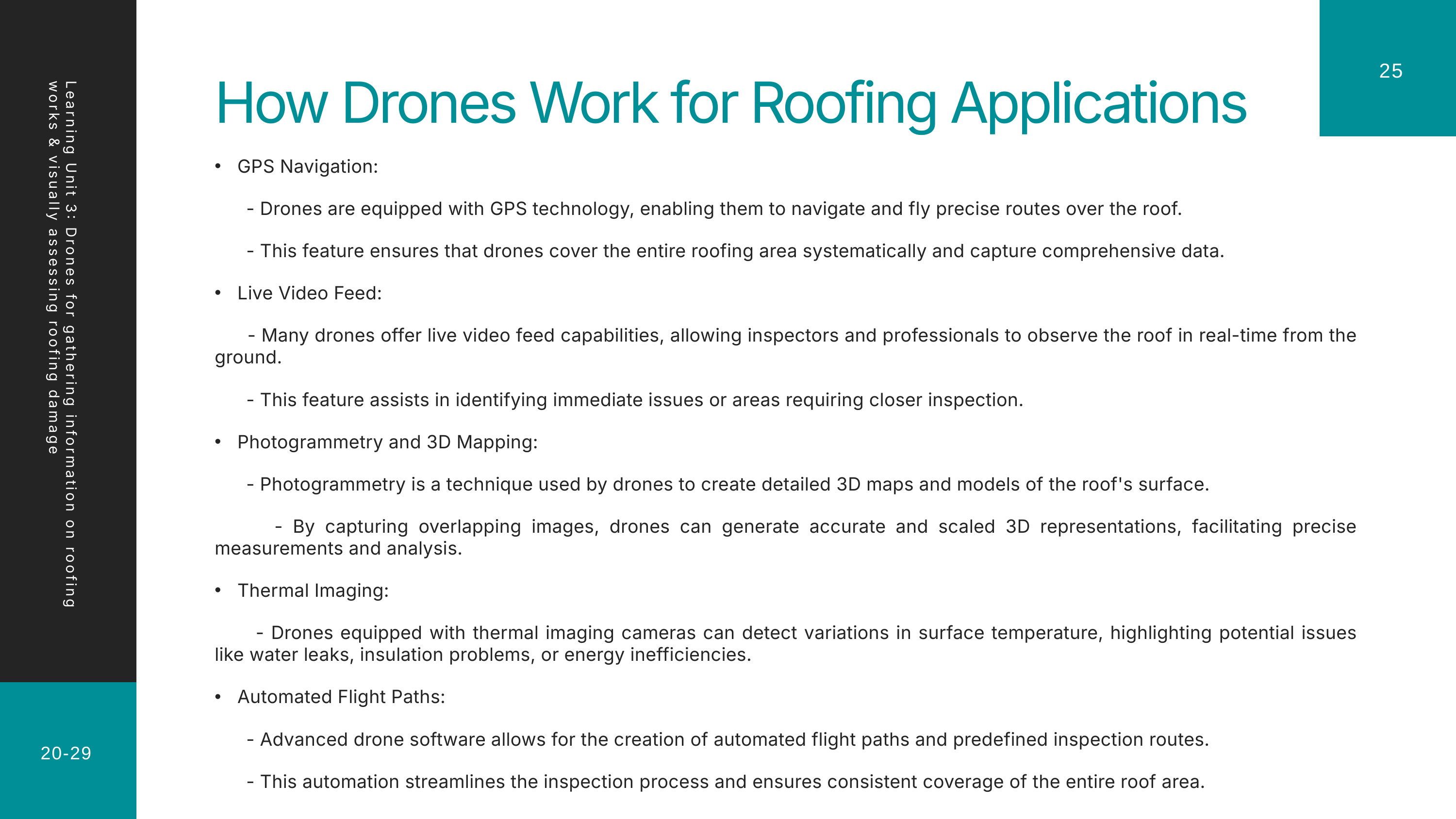

25
How Drones Work for Roofing Applications
GPS Navigation:
      - Drones are equipped with GPS technology, enabling them to navigate and fly precise routes over the roof.
      - This feature ensures that drones cover the entire roofing area systematically and capture comprehensive data.
Live Video Feed:
      - Many drones offer live video feed capabilities, allowing inspectors and professionals to observe the roof in real-time from the ground.
      - This feature assists in identifying immediate issues or areas requiring closer inspection.
Photogrammetry and 3D Mapping:
      - Photogrammetry is a technique used by drones to create detailed 3D maps and models of the roof's surface.
      - By capturing overlapping images, drones can generate accurate and scaled 3D representations, facilitating precise measurements and analysis.
Thermal Imaging:
      - Drones equipped with thermal imaging cameras can detect variations in surface temperature, highlighting potential issues like water leaks, insulation problems, or energy inefficiencies.
Automated Flight Paths:
      - Advanced drone software allows for the creation of automated flight paths and predefined inspection routes.
      - This automation streamlines the inspection process and ensures consistent coverage of the entire roof area.
Learning Unit 3: Drones for gathering information on roofing works & visually assessing roofing damage

20-29